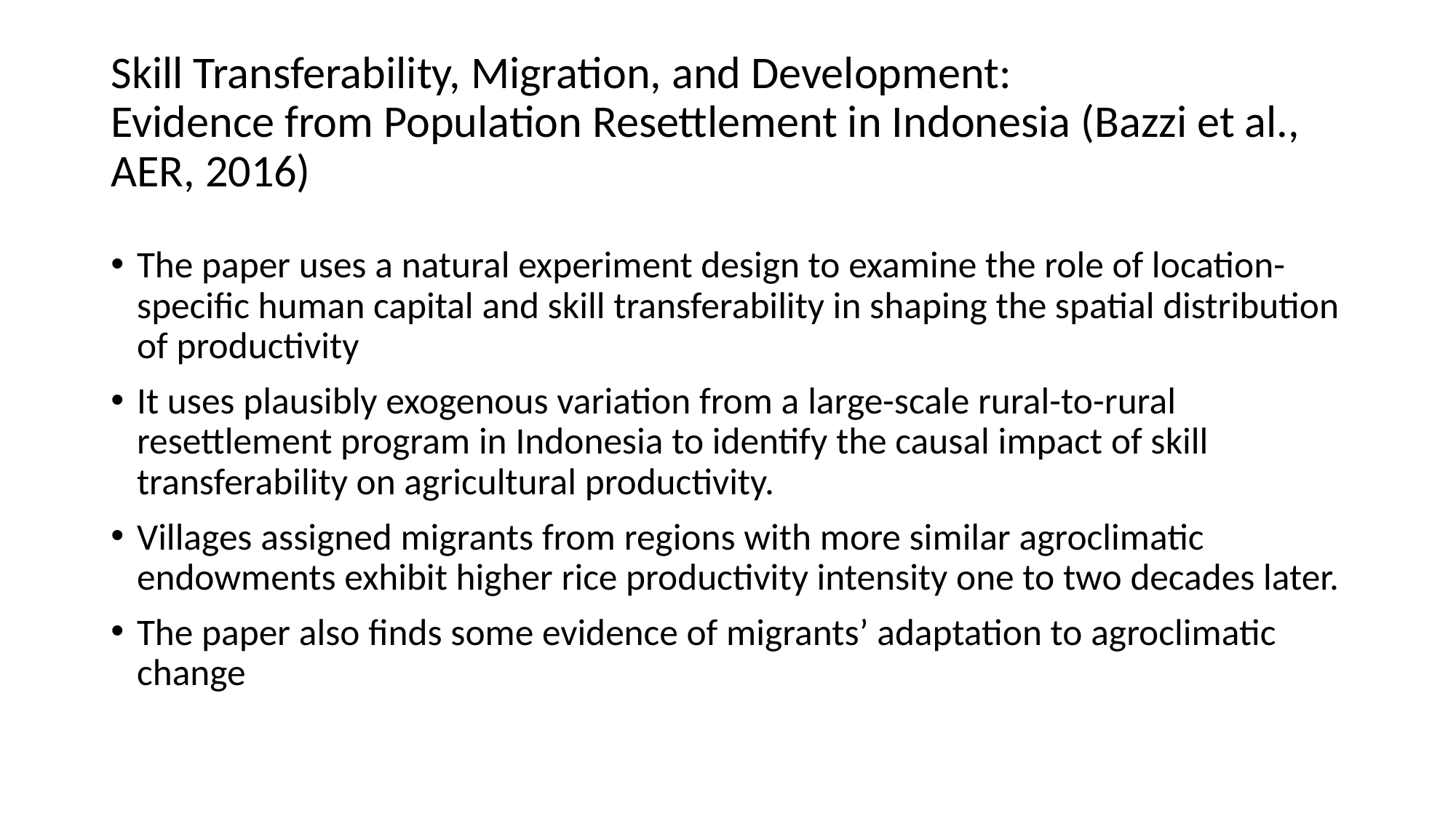

# Skill Transferability, Migration, and Development: Evidence from Population Resettlement in Indonesia (Bazzi et al., AER, 2016)
The paper uses a natural experiment design to examine the role of location-specific human capital and skill transferability in shaping the spatial distribution of productivity
It uses plausibly exogenous variation from a large-scale rural-to-rural resettlement program in Indonesia to identify the causal impact of skill transferability on agricultural productivity.
Villages assigned migrants from regions with more similar agroclimatic endowments exhibit higher rice productivity intensity one to two decades later.
The paper also finds some evidence of migrants’ adaptation to agroclimatic change